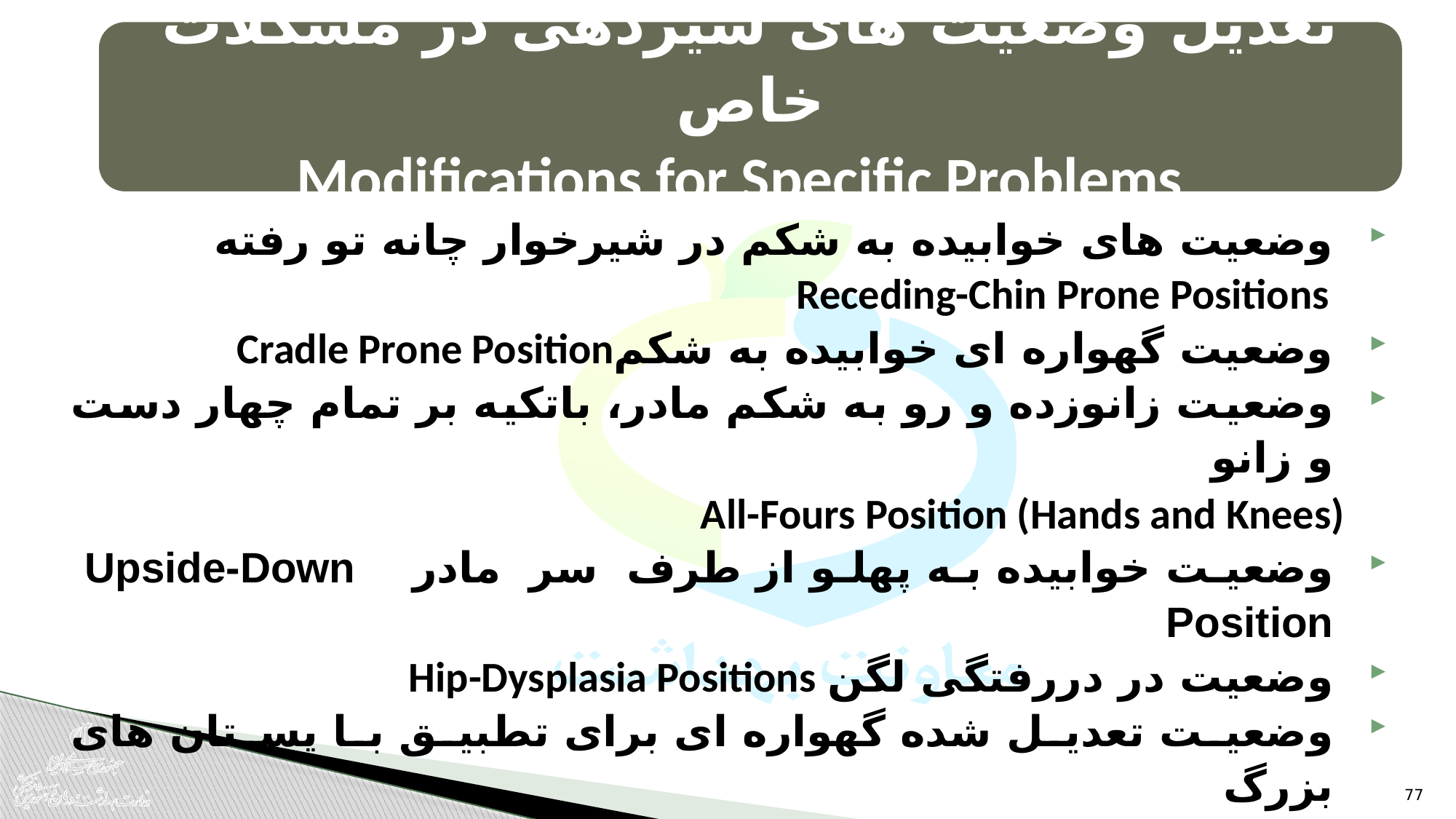

تعدیل وضعیت های شیردهی در مشکلات خاص
 Modifications for Specific Problems
وضعیت های خوابیده به شکم در شیرخوار چانه تو رفته
Receding-Chin Prone Positions
وضعیت گهواره ای خوابیده به شکمCradle Prone Position
وضعیت زانوزده و رو به شکم مادر، باتکیه بر تمام چهار دست و زانو
All-Fours Position (Hands and Knees)
وضعیت خوابیده به پهلو از طرف سر مادر  Upside-Down Position
وضعیت در دررفتگی لگن Hip-Dysplasia Positions
وضعیت تعدیل شده گهواره ای برای تطبیق با پستان های بزرگ
Modified Cradle Position to Accommodate Large Breasts
وضعیت های  تورتیکولی مادرزادی
Congenital Muscular Torticollis

77